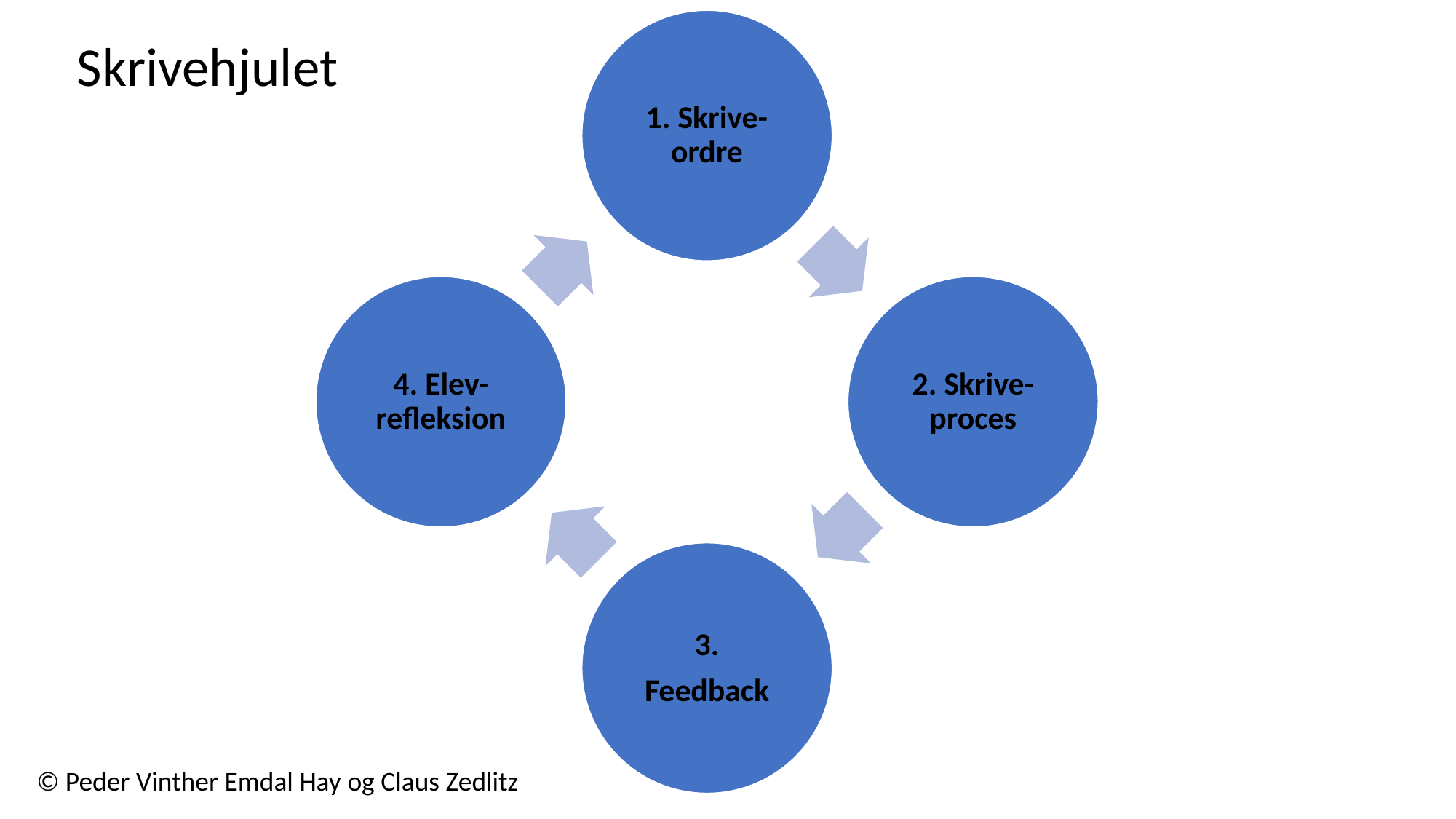

1. Skrive-ordre

2. Skrive-proces

3.
Feedback

4. Elev-refleksion

Skrivehjulet
© Peder Vinther Emdal Hay og Claus Zedlitz